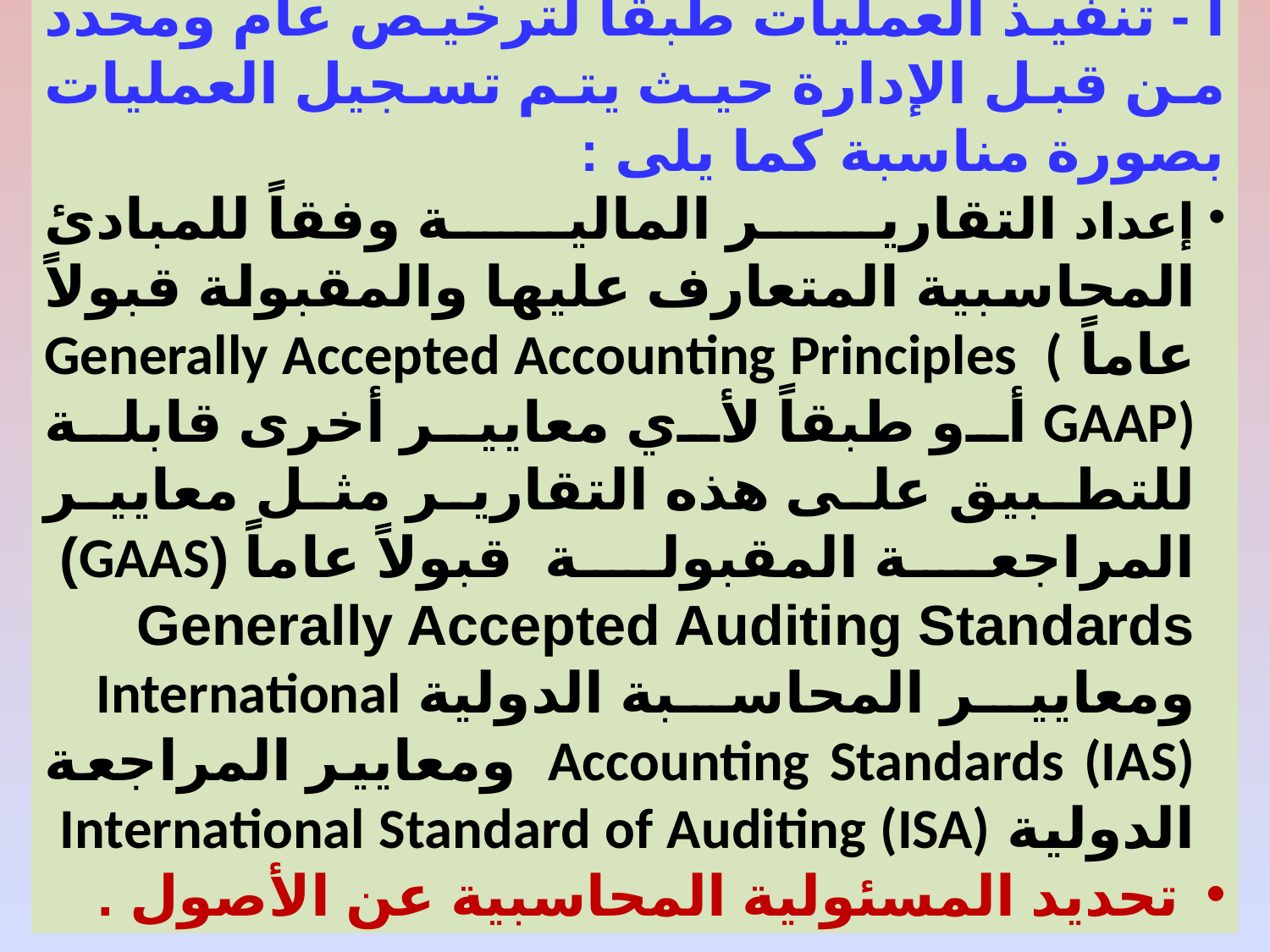

أ - تنفيذ العمليات طبقاً لترخيص عام ومحدد من قبل الإدارة حيث يتم تسجيل العمليات بصورة مناسبة كما يلى :
إعداد التقارير المالية وفقاً للمبادئ المحاسبية المتعارف عليها والمقبولة قبولاً عاماً Generally Accepted Accounting Principles  ( GAAP) أو طبقاً لأي معايير أخرى قابلة للتطبيق على هذه التقارير مثل معايير المراجعة المقبولة  قبولاً عاماً (GAAS)  Generally Accepted Auditing Standards ومعايير المحاسبة الدولية International Accounting Standards (IAS)  ومعايير المراجعة الدولية International Standard of Auditing (ISA)
 تحديد المسئولية المحاسبية عن الأصول .